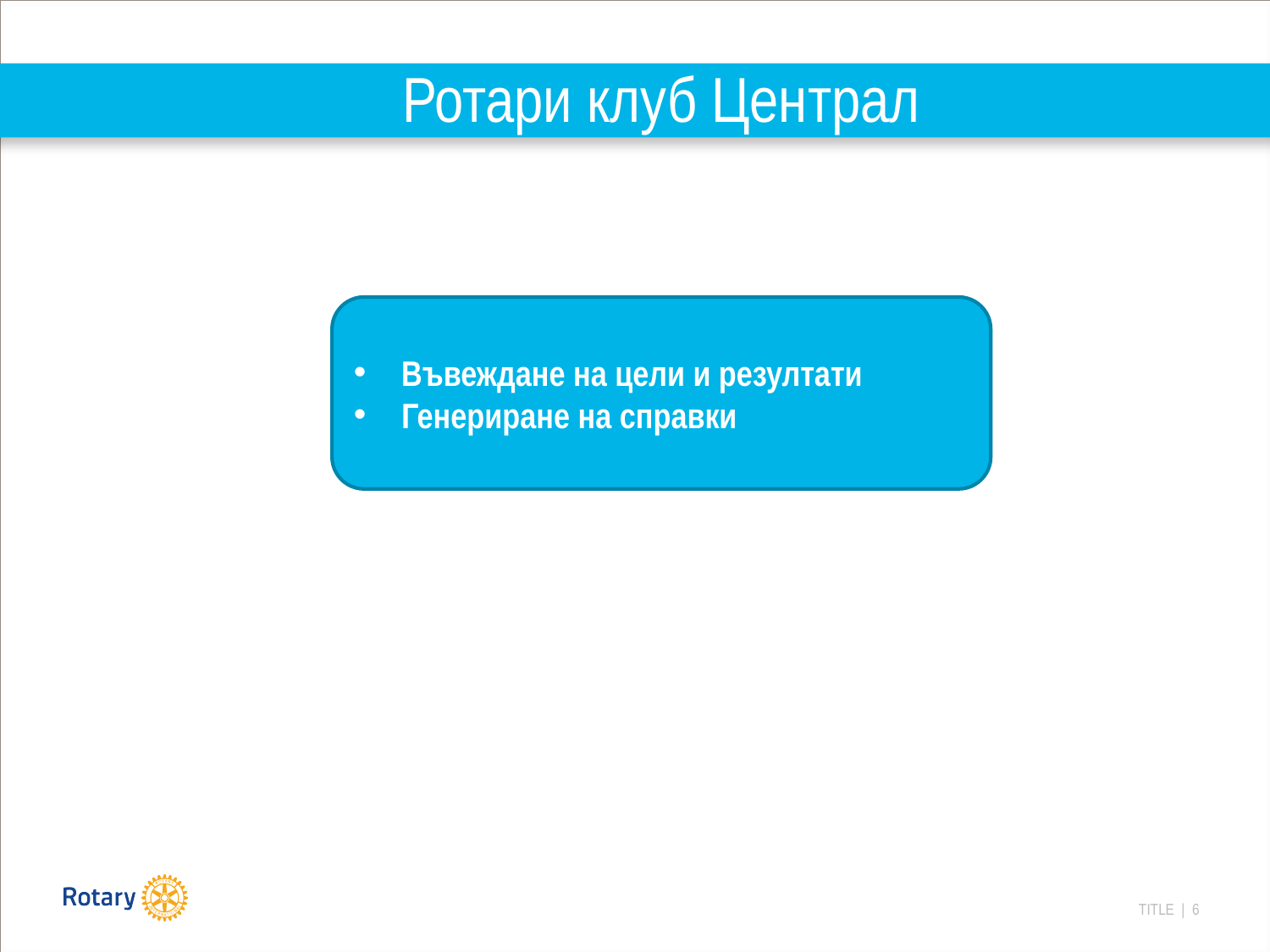

# Ротари клуб Централ

Въвеждане на цели и резултати
Генериране на справки